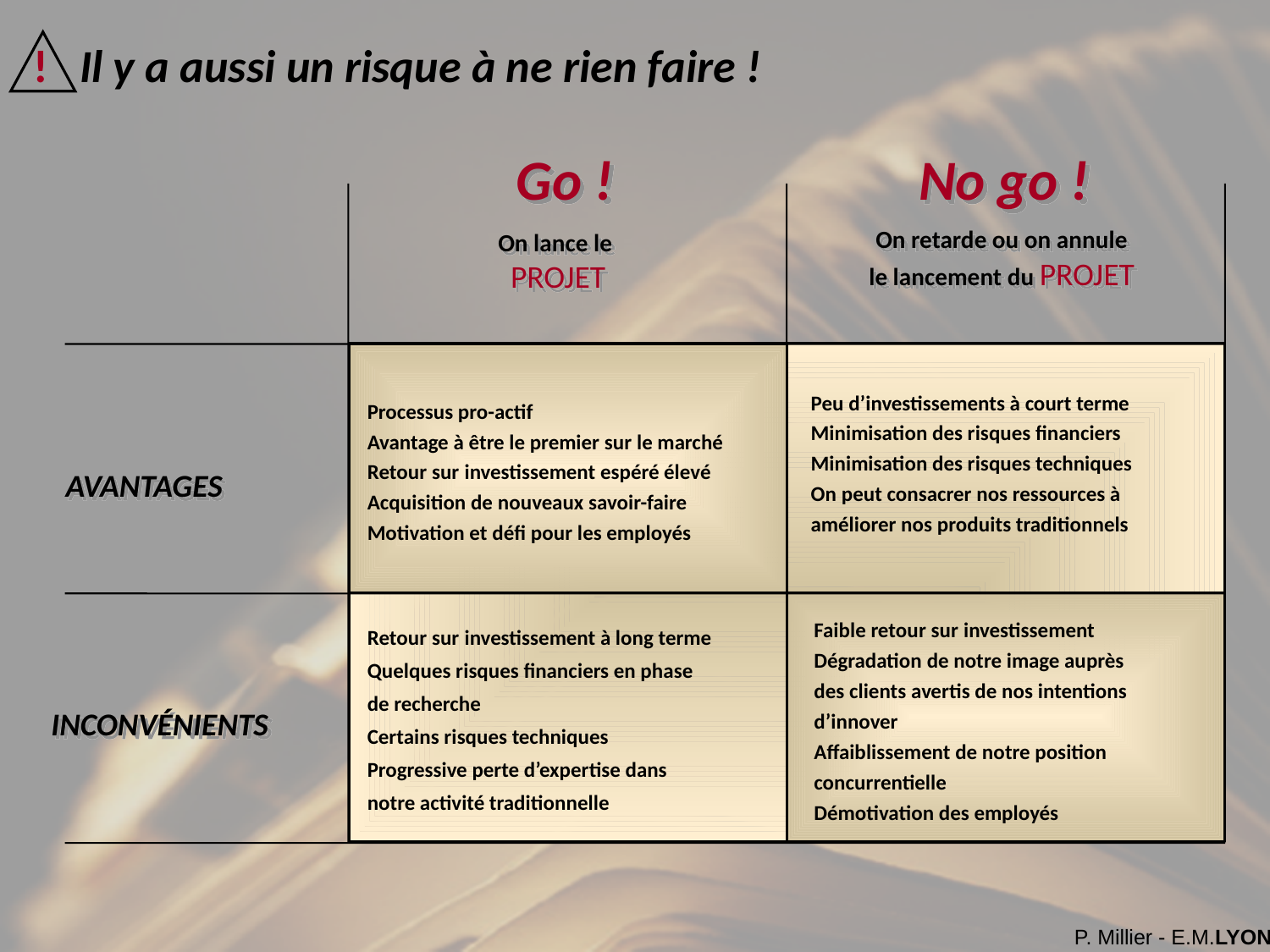

!   Il y a aussi un risque à ne rien faire !

Go !
No go !

On retarde ou on annule
le lancement du PROJET
On lance le
PROJET

Peu d’investissements à court terme
Minimisation des risques financiers
Minimisation des risques techniques
On peut consacrer nos ressources à
améliorer nos produits traditionnels
Processus pro-actif
Avantage à être le premier sur le marché
Retour sur investissement espéré élevé
Acquisition de nouveaux savoir-faire
Motivation et défi pour les employés
AVANTAGES

Faible retour sur investissement
Dégradation de notre image auprès
des clients avertis de nos intentions
d’innover
Affaiblissement de notre position
concurrentielle
Démotivation des employés
Retour sur investissement à long terme
Quelques risques financiers en phase
de recherche
Certains risques techniques
Progressive perte d’expertise dans
notre activité traditionnelle
INCONVÉNIENTS